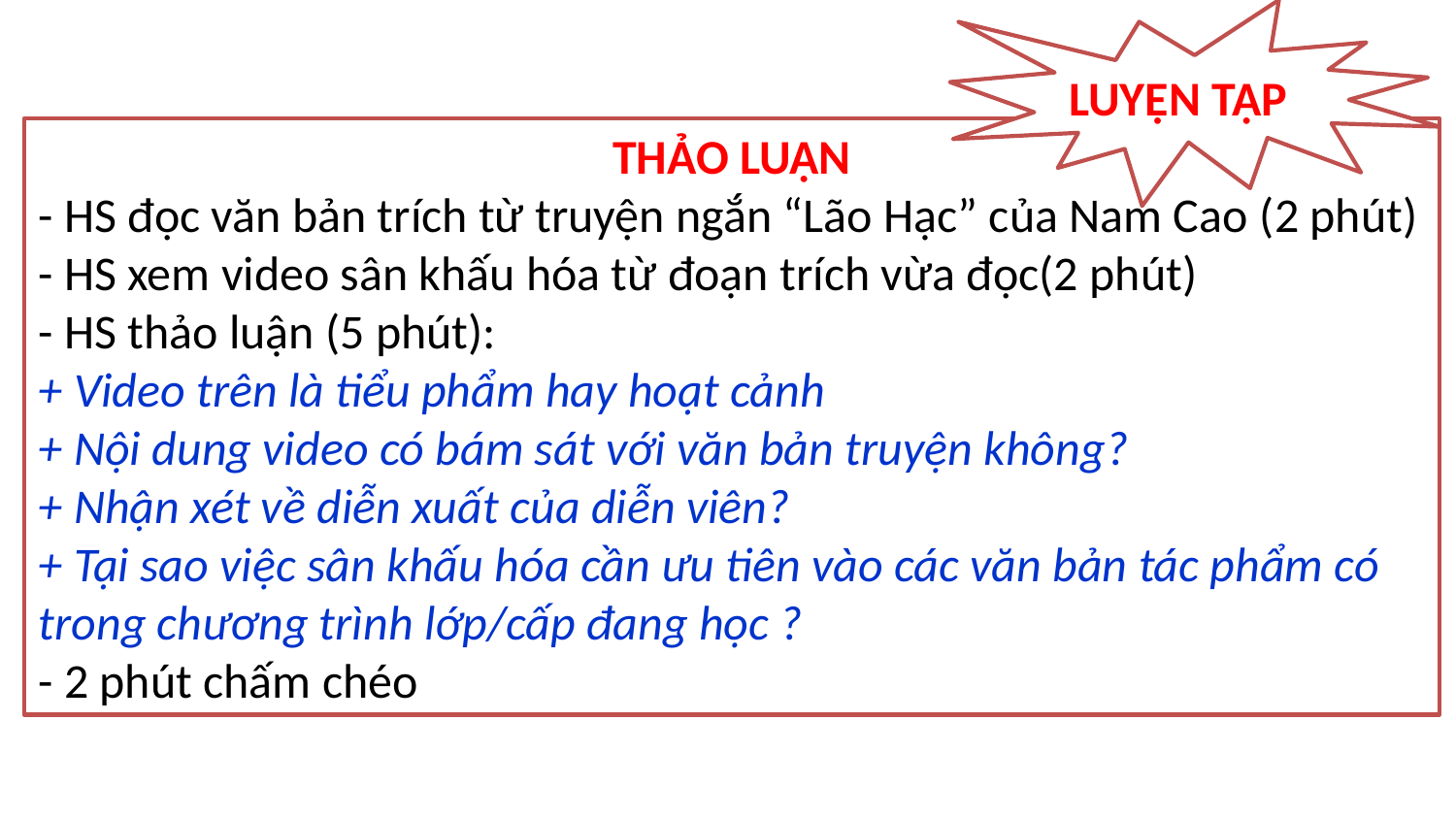

LUYỆN TẬP
# LUYỆN TẬP
THẢO LUẬN
- HS đọc văn bản trích từ truyện ngắn “Lão Hạc” của Nam Cao (2 phút)
- HS xem video sân khấu hóa từ đoạn trích vừa đọc(2 phút)
- HS thảo luận (5 phút):
+ Video trên là tiểu phẩm hay hoạt cảnh
+ Nội dung video có bám sát với văn bản truyện không?
+ Nhận xét về diễn xuất của diễn viên?
+ Tại sao việc sân khấu hóa cần ưu tiên vào các văn bản tác phẩm có trong chương trình lớp/cấp đang học ?
- 2 phút chấm chéo